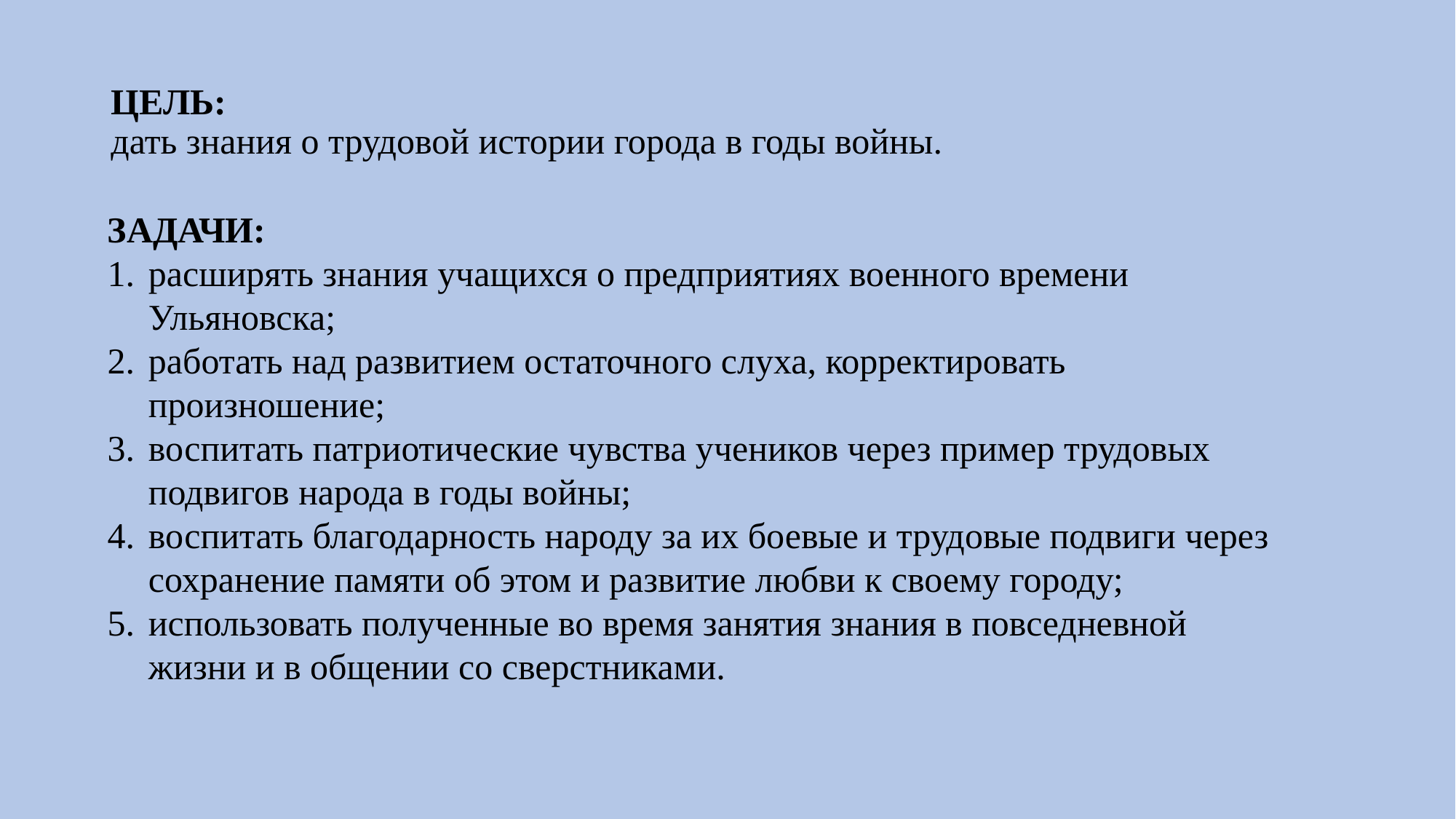

# ЦЕЛЬ: дать знания о трудовой истории города в годы войны.
ЗАДАЧИ:
расширять знания учащихся о предприятиях военного времени Ульяновска;
работать над развитием остаточного слуха, корректировать произношение;
воспитать патриотические чувства учеников через пример трудовых подвигов народа в годы войны;
воспитать благодарность народу за их боевые и трудовые подвиги через сохранение памяти об этом и развитие любви к своему городу;
использовать полученные во время занятия знания в повседневной жизни и в общении со сверстниками.